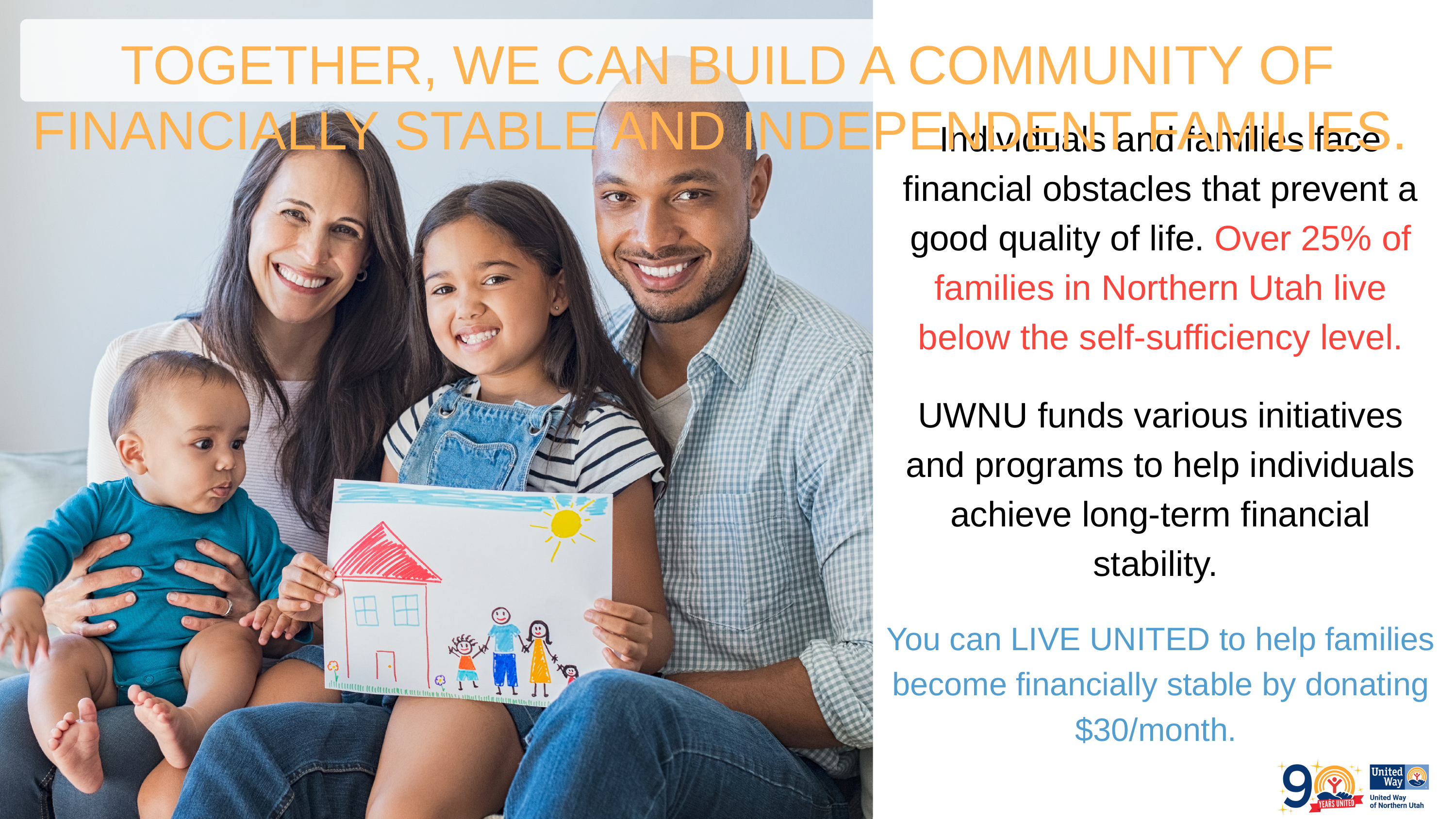

TOGETHER, WE CAN BUILD A COMMUNITY OF FINANCIALLY STABLE AND INDEPENDENT FAMILIES.
Individuals and families face financial obstacles that prevent a good quality of life. Over 25% of families in Northern Utah live below the self-sufficiency level.

UWNU funds various initiatives and programs to help individuals achieve long-term financial stability.

You can LIVE UNITED to help families become financially stable by donating $30/month.